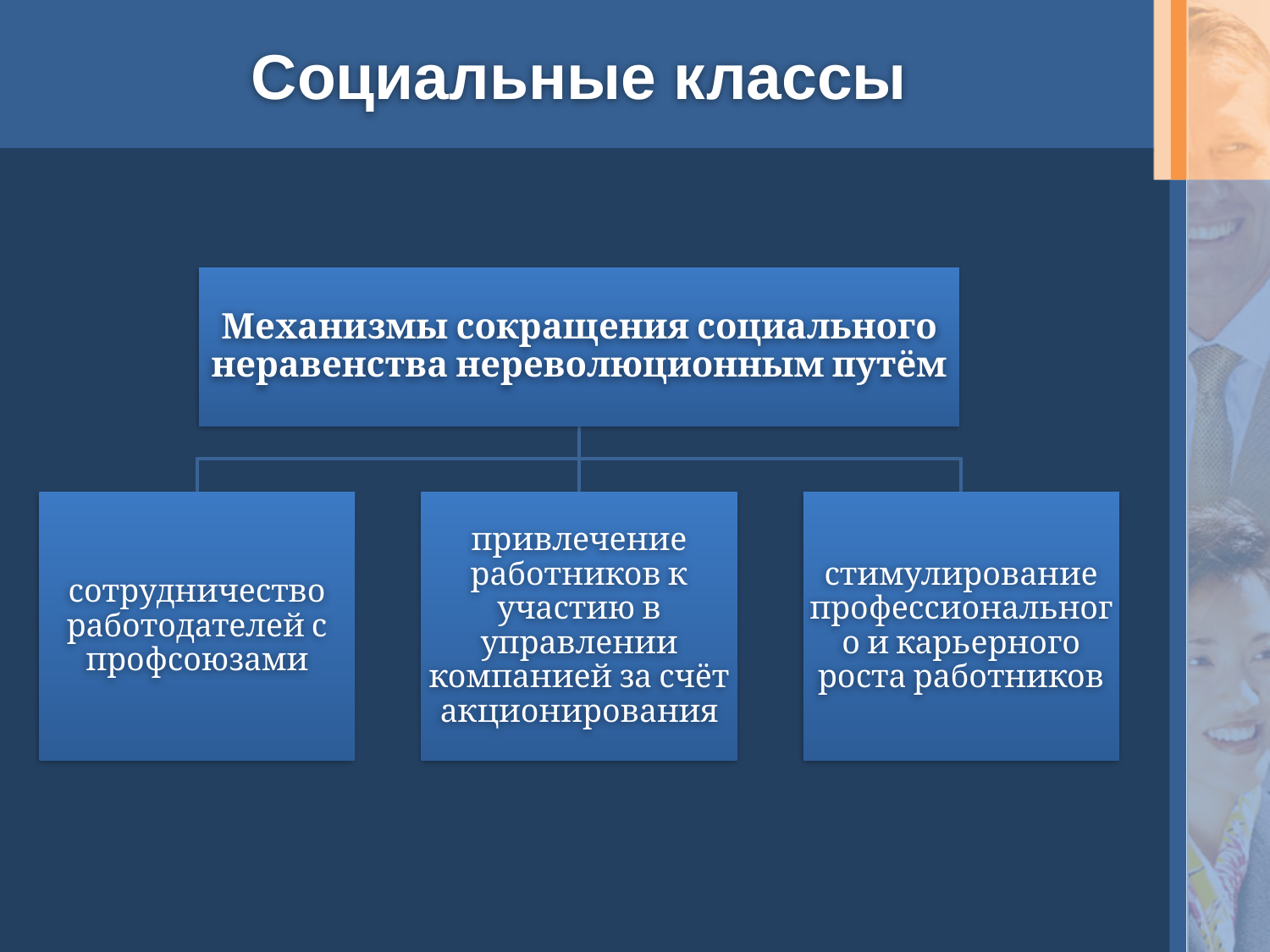

# Социальные классы

Механизмы сокращения социального неравенства нереволюционным путём

сотрудничество работодателей с профсоюзами

привлечение работников к участию в управлении компанией за счёт акционирования

стимулирование профессионального и карьерного роста работников